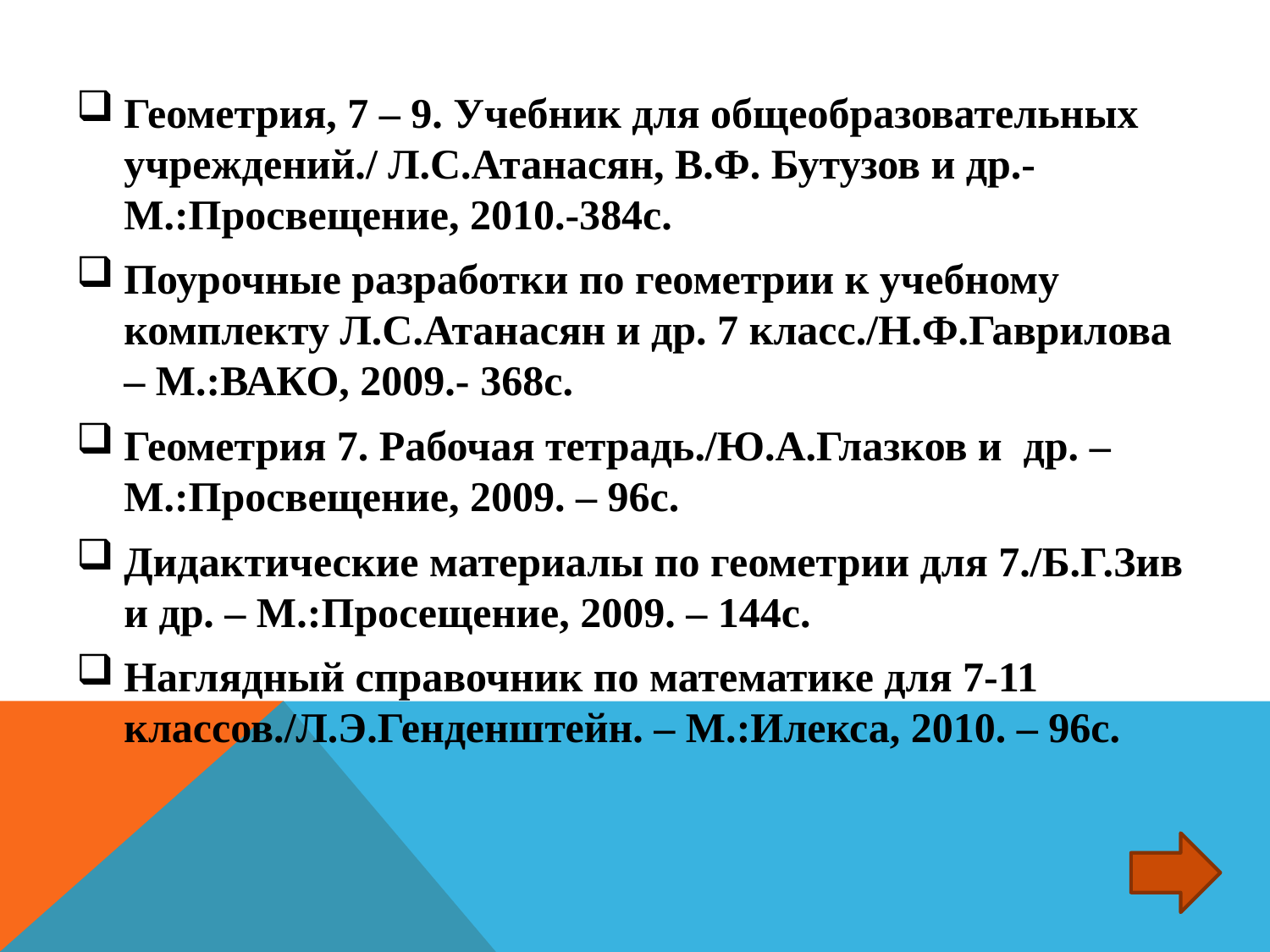

Геометрия, 7 – 9. Учебник для общеобразовательных учреждений./ Л.С.Атанасян, В.Ф. Бутузов и др.- М.:Просвещение, 2010.-384с.
Поурочные разработки по геометрии к учебному комплекту Л.С.Атанасян и др. 7 класс./Н.Ф.Гаврилова – М.:ВАКО, 2009.- 368с.
Геометрия 7. Рабочая тетрадь./Ю.А.Глазков и  др. – М.:Просвещение, 2009. – 96с.
Дидактические материалы по геометрии для 7./Б.Г.Зив и др. – М.:Просещение, 2009. – 144с.
Наглядный справочник по математике для 7-11 классов./Л.Э.Генденштейн. – М.:Илекса, 2010. – 96с.